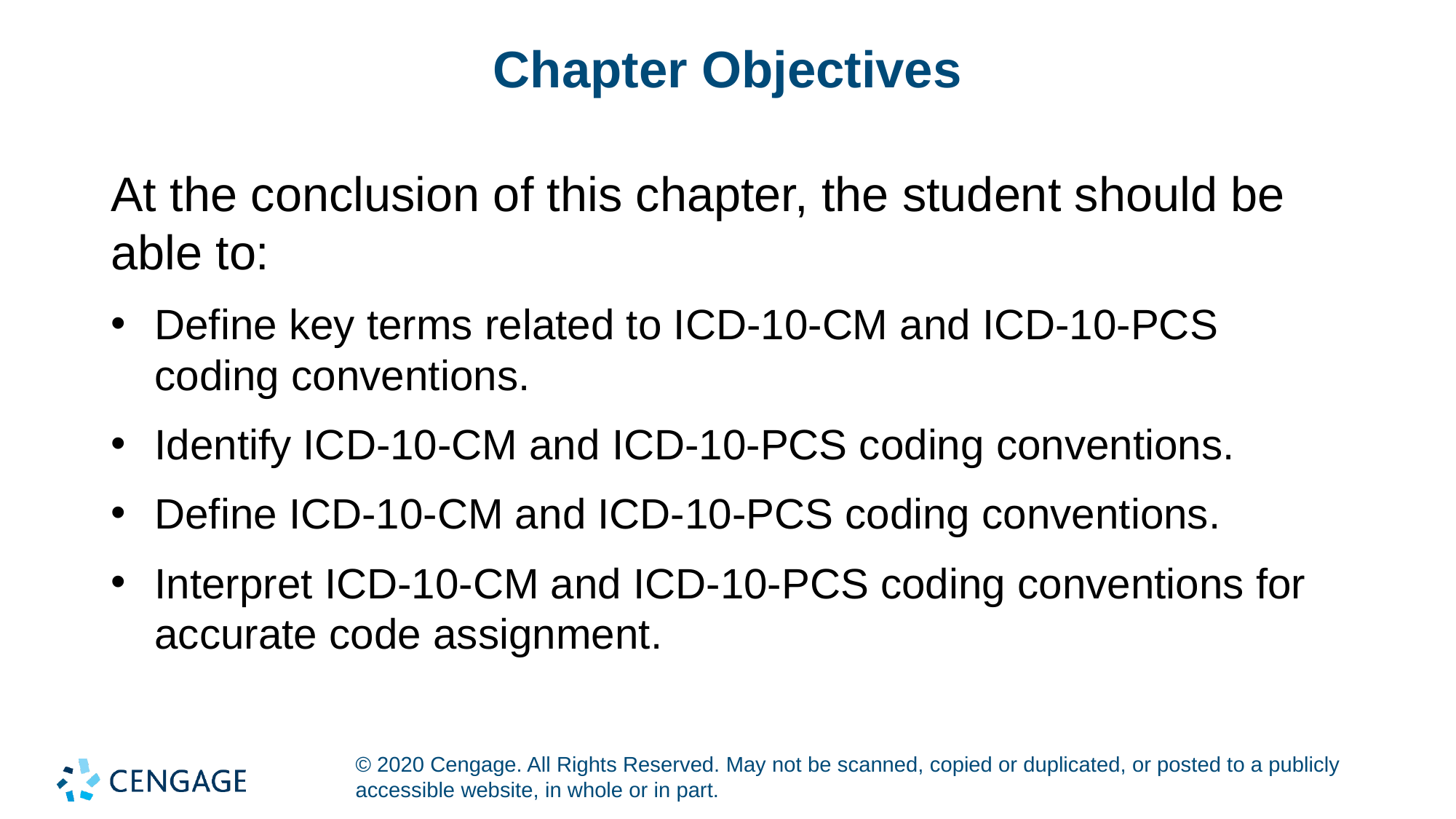

# Chapter Objectives
At the conclusion of this chapter, the student should be able to:
Define key terms related to ICD-10-CM and ICD-10-PCS coding conventions.
Identify ICD-10-CM and ICD-10-PCS coding conventions.
Define ICD-10-CM and ICD-10-PCS coding conventions.
Interpret ICD-10-CM and ICD-10-PCS coding conventions for accurate code assignment.